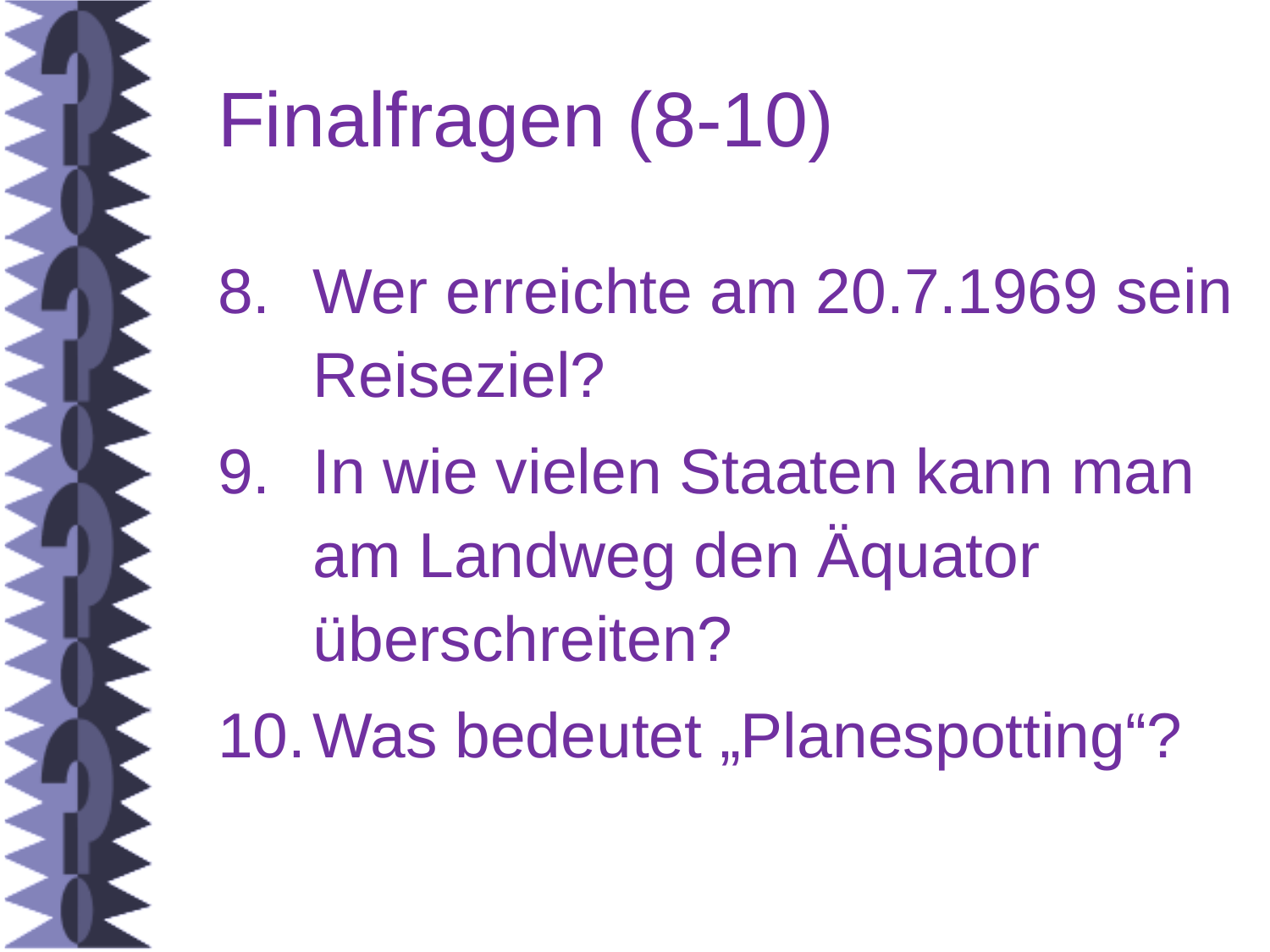

# Finalfragen (8-10)
Wer erreichte am 20.7.1969 sein Reiseziel?
In wie vielen Staaten kann man am Landweg den Äquator überschreiten?
Was bedeutet „Planespotting“?